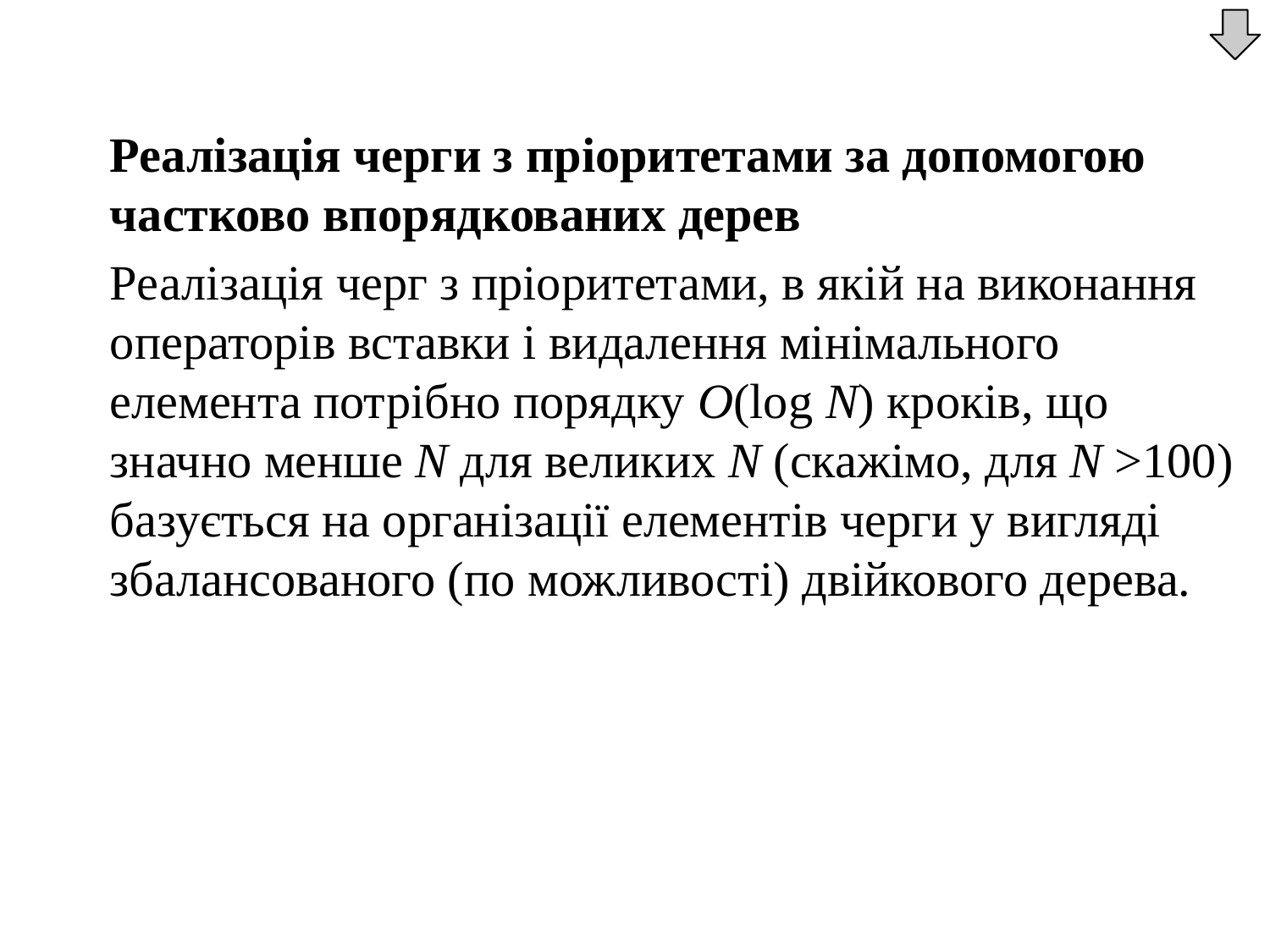

Реалізація черги з пріоритетами за допомогою частково впорядкованих дерев
	Реалізація черг з пріоритетами, в якій на виконання операторів вставки і видалення мінімального елемента потрібно порядку O(log N) кроків, що значно менше N для великих N (скажімо, для N >100) базується на організації елементів черги у вигляді збалансованого (по можливості) двійкового дерева.